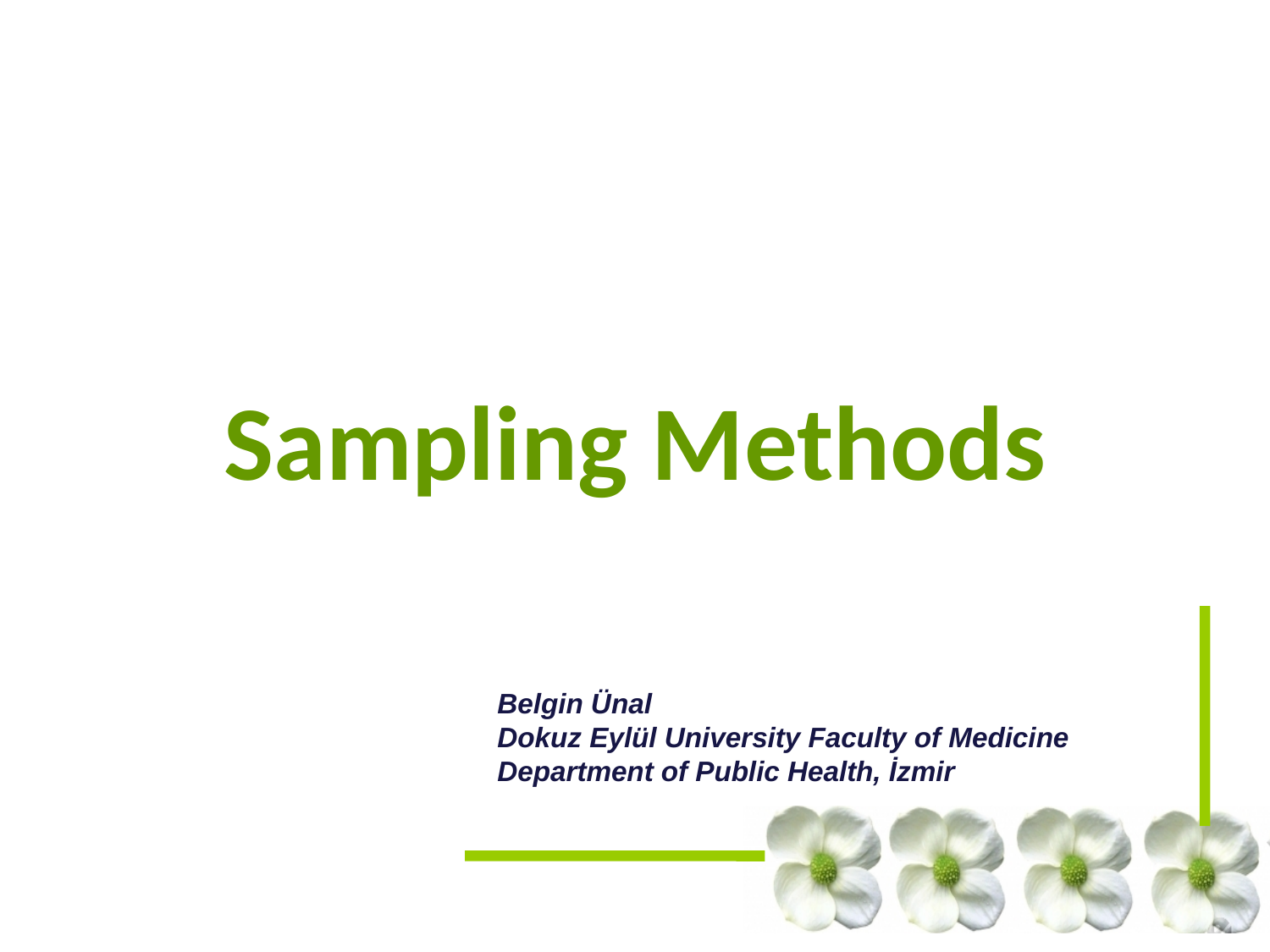

# Sampling Methods
Belgin Ünal
Dokuz Eylül University Faculty of Medicine
Department of Public Health, İzmir